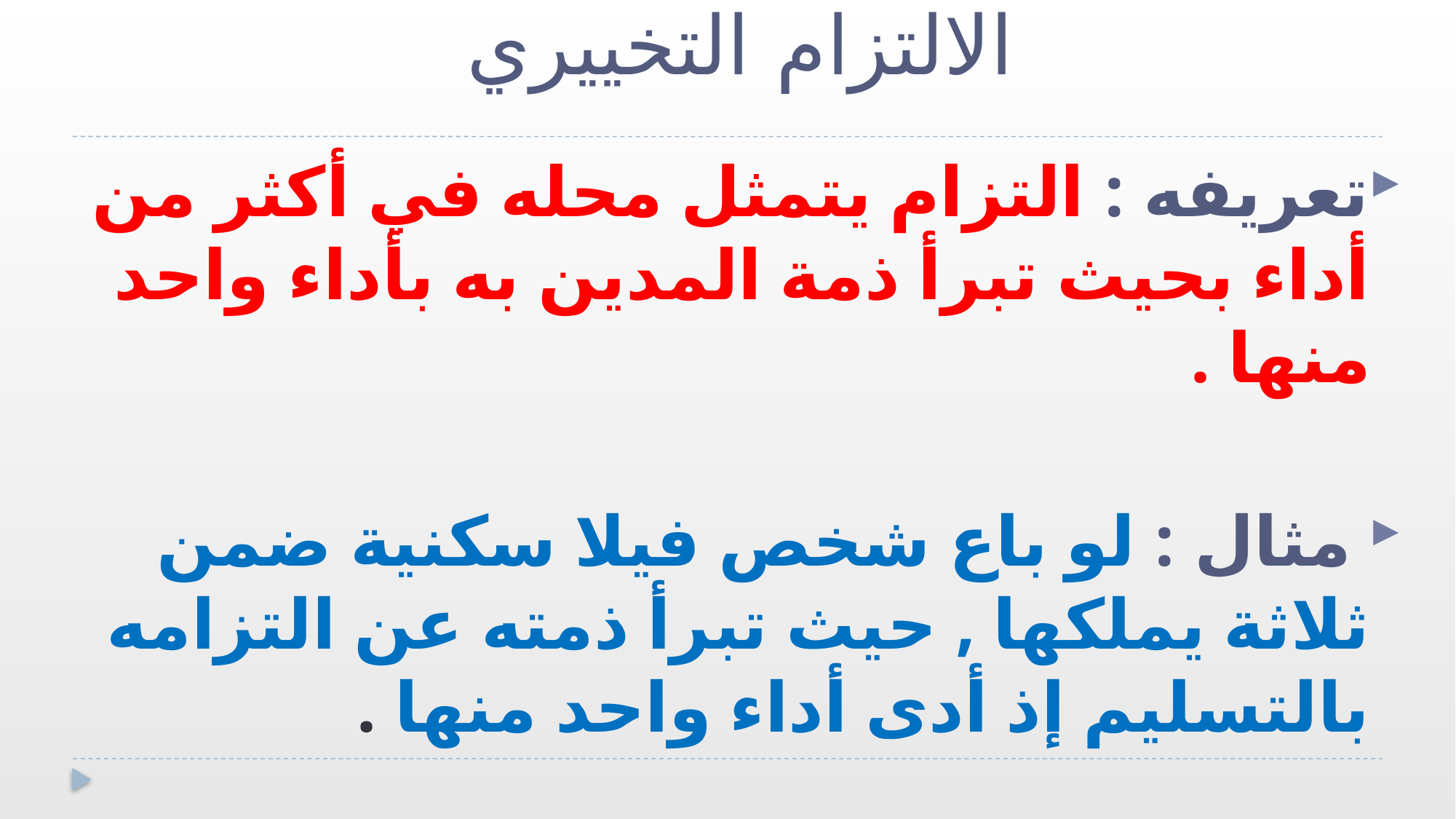

# الالتزام التخييري
تعريفه : التزام يتمثل محله في أكثر من أداء بحيث تبرأ ذمة المدين به بأداء واحد منها .

 مثال : لو باع شخص فيلا سكنية ضمن ثلاثة يملكها , حيث تبرأ ذمته عن التزامه بالتسليم إذ أدى أداء واحد منها .